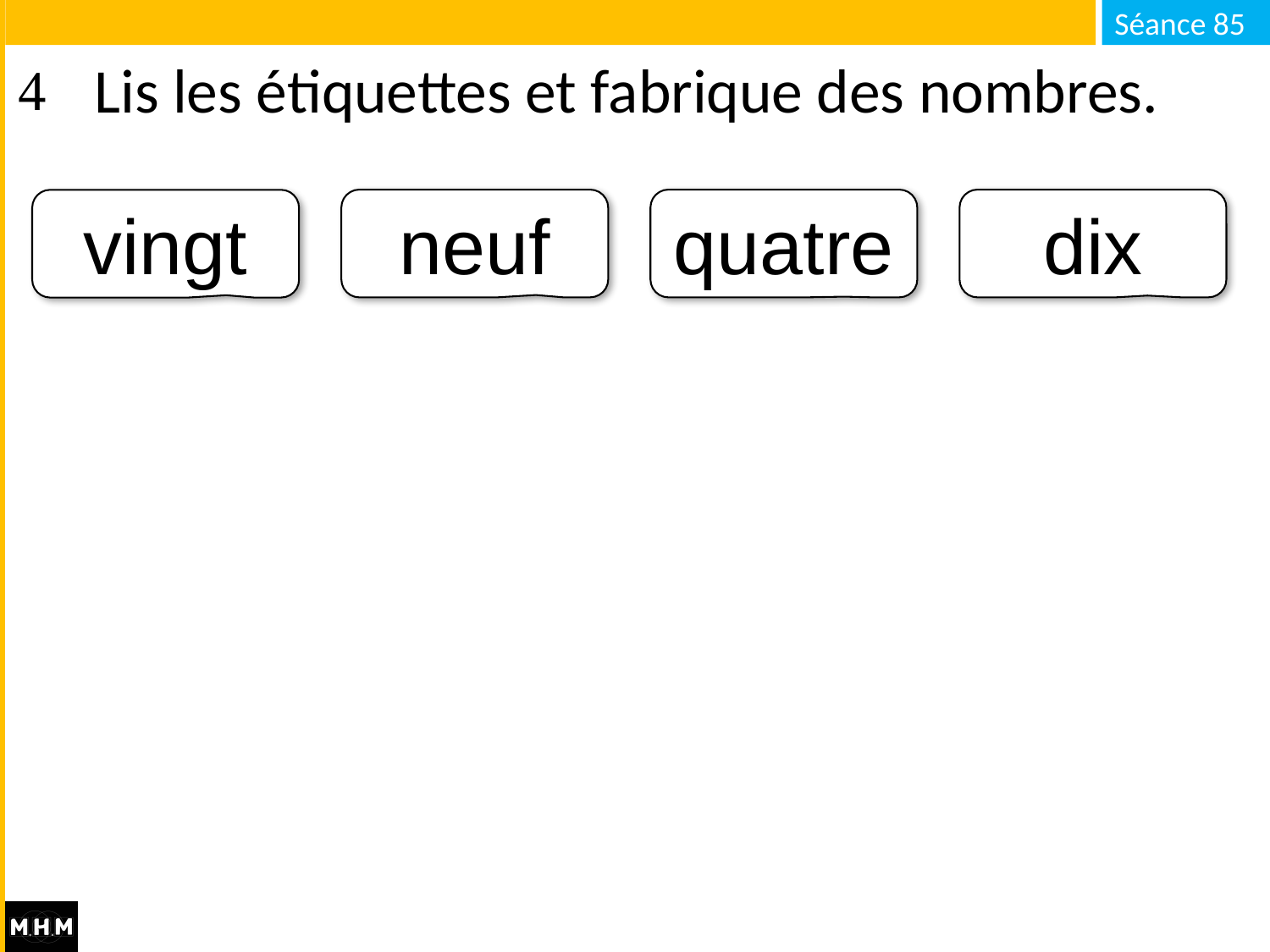

# Lis les étiquettes et fabrique des nombres.
neuf
quatre
dix
vingt